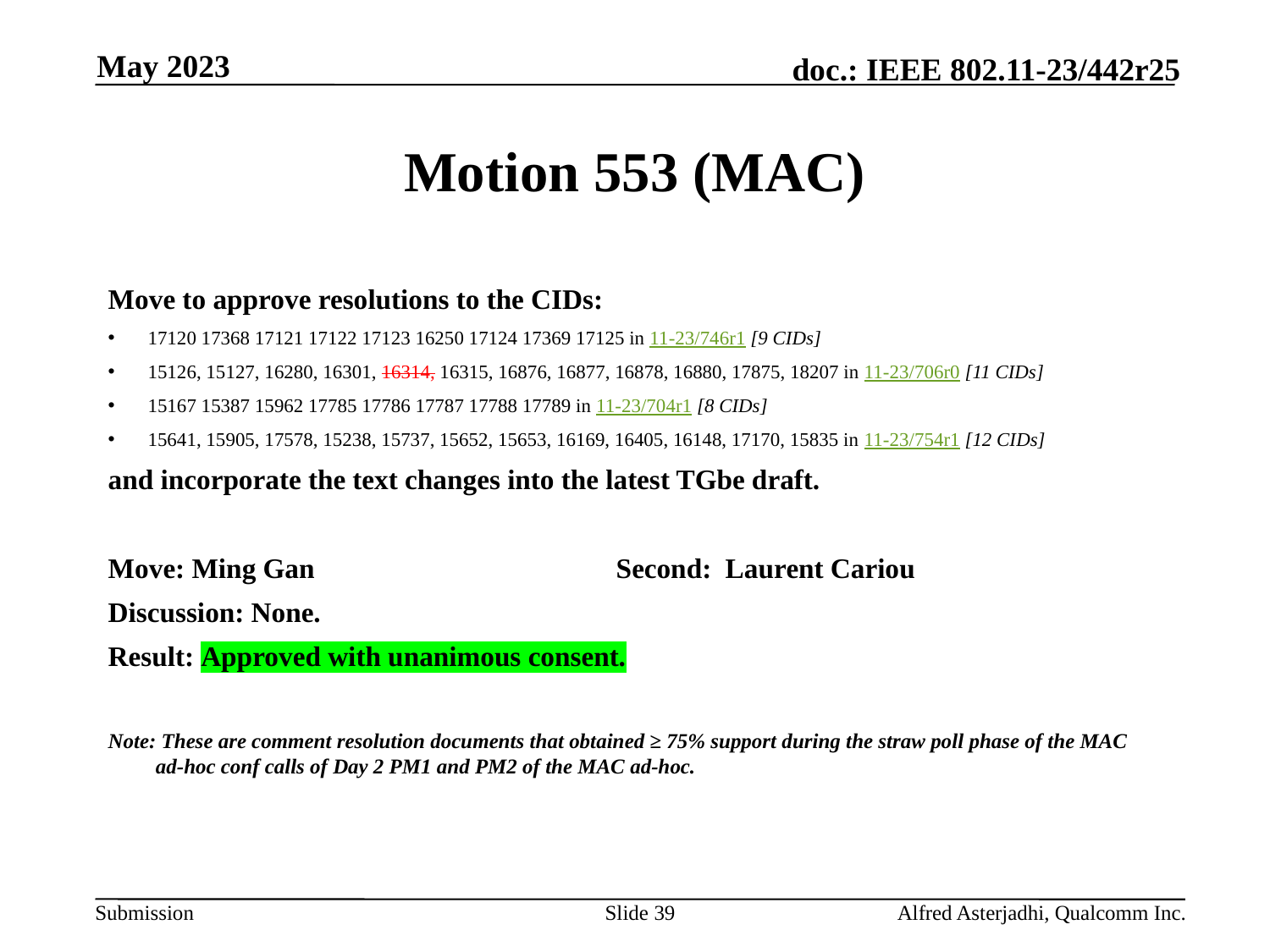

May 2023
# Motion 553 (MAC)
Move to approve resolutions to the CIDs:
17120 17368 17121 17122 17123 16250 17124 17369 17125 in 11-23/746r1 [9 CIDs]
15126, 15127, 16280, 16301, 16314, 16315, 16876, 16877, 16878, 16880, 17875, 18207 in 11-23/706r0 [11 CIDs]
15167 15387 15962 17785 17786 17787 17788 17789 in 11-23/704r1 [8 CIDs]
15641, 15905, 17578, 15238, 15737, 15652, 15653, 16169, 16405, 16148, 17170, 15835 in 11-23/754r1 [12 CIDs]
and incorporate the text changes into the latest TGbe draft.

Move: Ming Gan			Second:  Laurent Cariou
Discussion: None.
Result: Approved with unanimous consent.

Note: These are comment resolution documents that obtained ≥ 75% support during the straw poll phase of the MAC ad-hoc conf calls of Day 2 PM1 and PM2 of the MAC ad-hoc.
Slide 39
Alfred Asterjadhi, Qualcomm Inc.